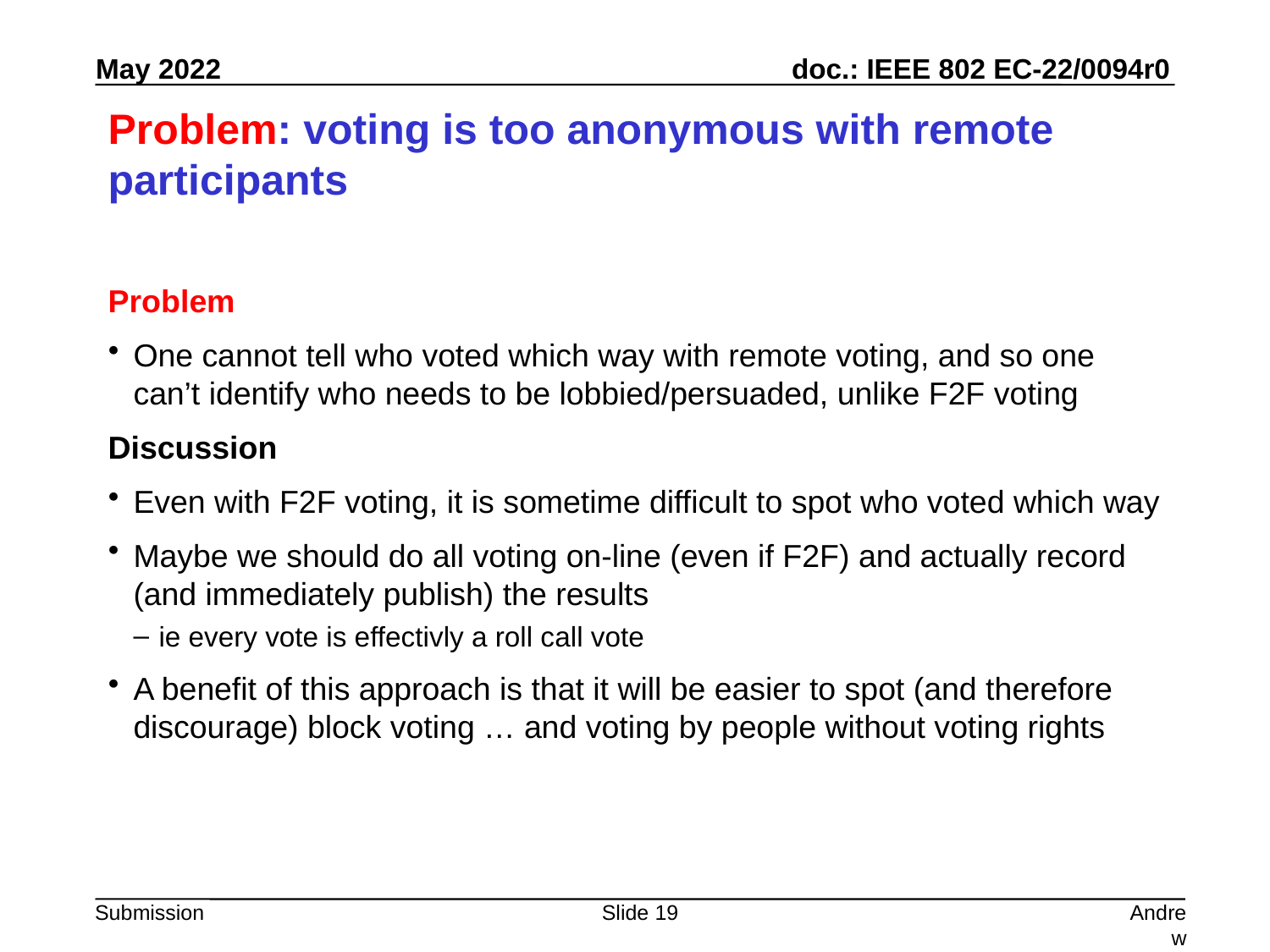

# Problem: voting is too anonymous with remote participants
Problem
One cannot tell who voted which way with remote voting, and so one can’t identify who needs to be lobbied/persuaded, unlike F2F voting
Discussion
Even with F2F voting, it is sometime difficult to spot who voted which way
Maybe we should do all voting on-line (even if F2F) and actually record (and immediately publish) the results
ie every vote is effectivly a roll call vote
A benefit of this approach is that it will be easier to spot (and therefore discourage) block voting … and voting by people without voting rights

Slide 19
Andrew Myles, Cisco